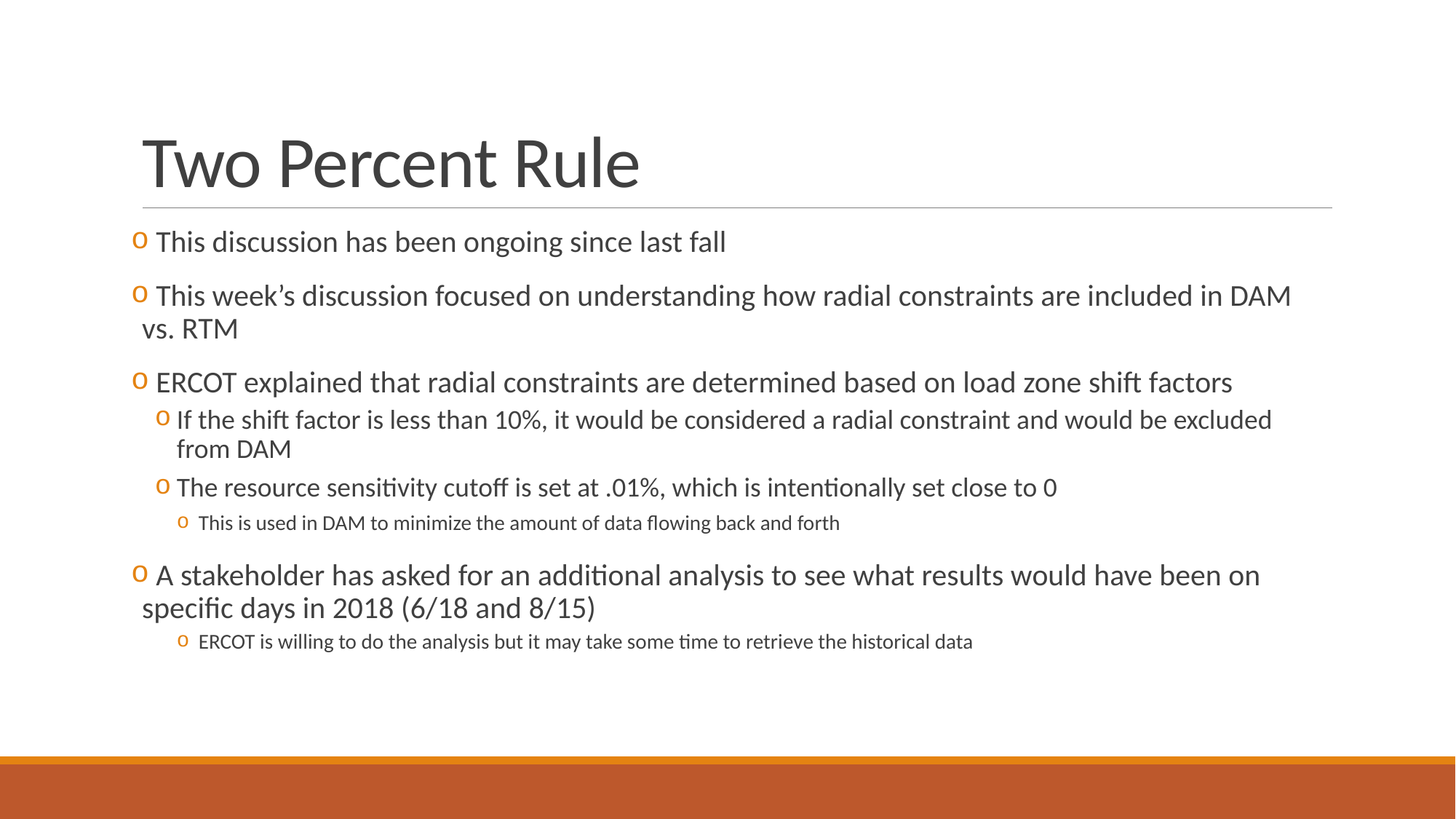

# Two Percent Rule
 This discussion has been ongoing since last fall
 This week’s discussion focused on understanding how radial constraints are included in DAM vs. RTM
 ERCOT explained that radial constraints are determined based on load zone shift factors
If the shift factor is less than 10%, it would be considered a radial constraint and would be excluded from DAM
The resource sensitivity cutoff is set at .01%, which is intentionally set close to 0
This is used in DAM to minimize the amount of data flowing back and forth
 A stakeholder has asked for an additional analysis to see what results would have been on specific days in 2018 (6/18 and 8/15)
ERCOT is willing to do the analysis but it may take some time to retrieve the historical data